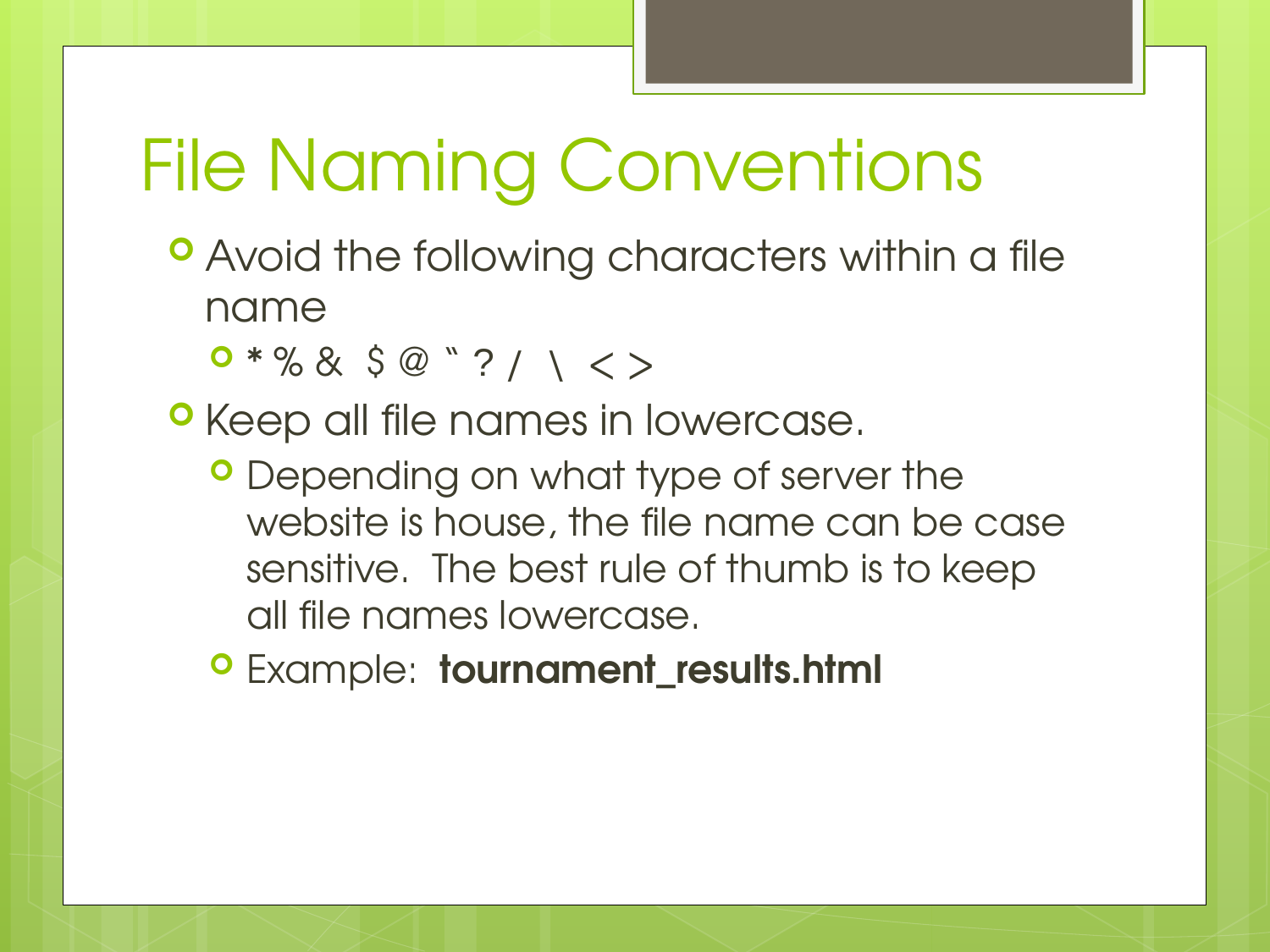

# File Naming Conventions
Avoid the following characters within a file name
* % &  $ @ “ ? /  \  < >
Keep all file names in lowercase.
Depending on what type of server the website is house, the file name can be case sensitive.  The best rule of thumb is to keep all file names lowercase.
Example:  tournament_results.html